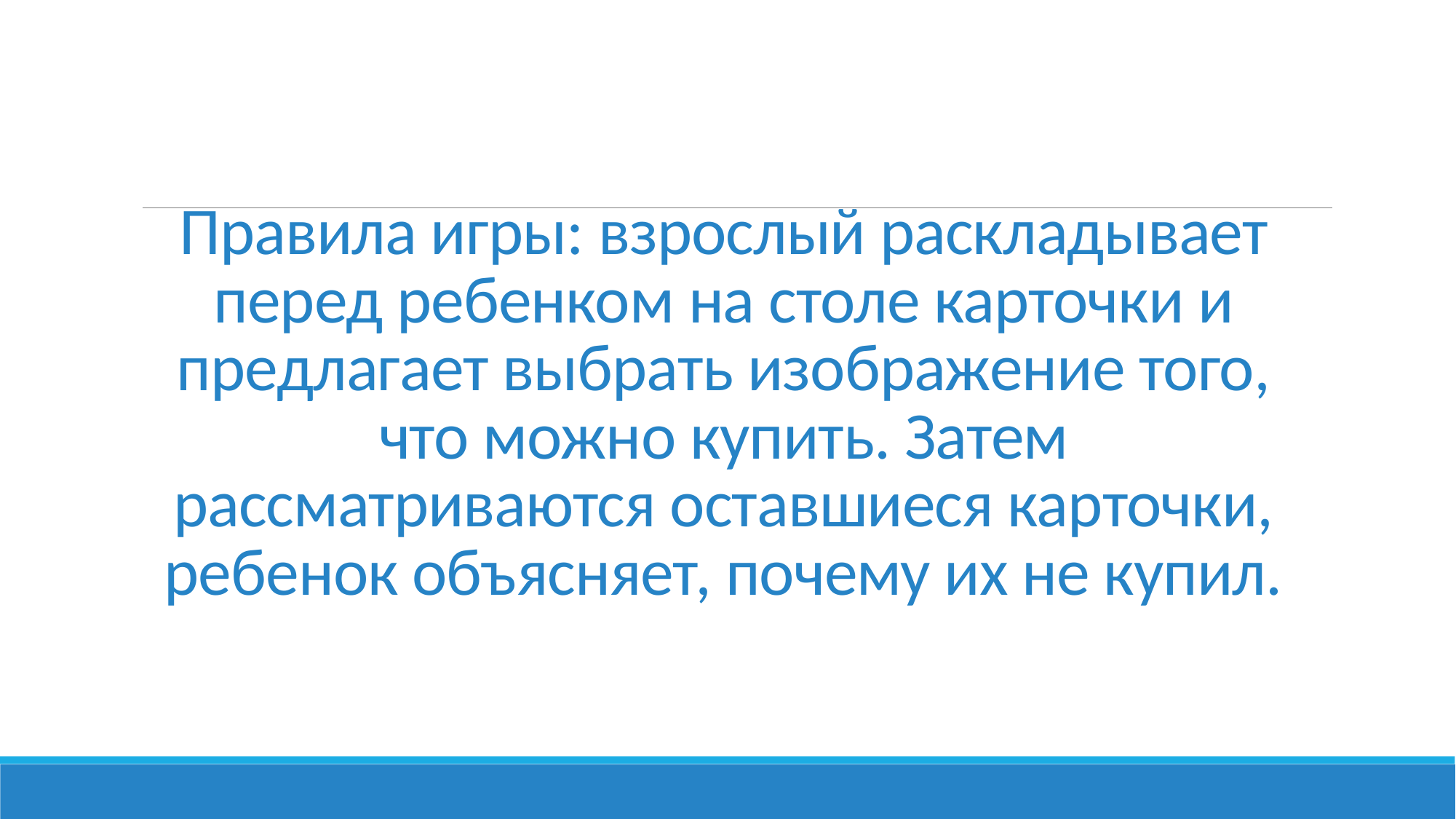

# Правила игры: взрослый раскладывает перед ребенком на столе карточки и предлагает выбрать изображение того, что можно купить. Затем рассматриваются оставшиеся карточки, ребенок объясняет, почему их не купил.